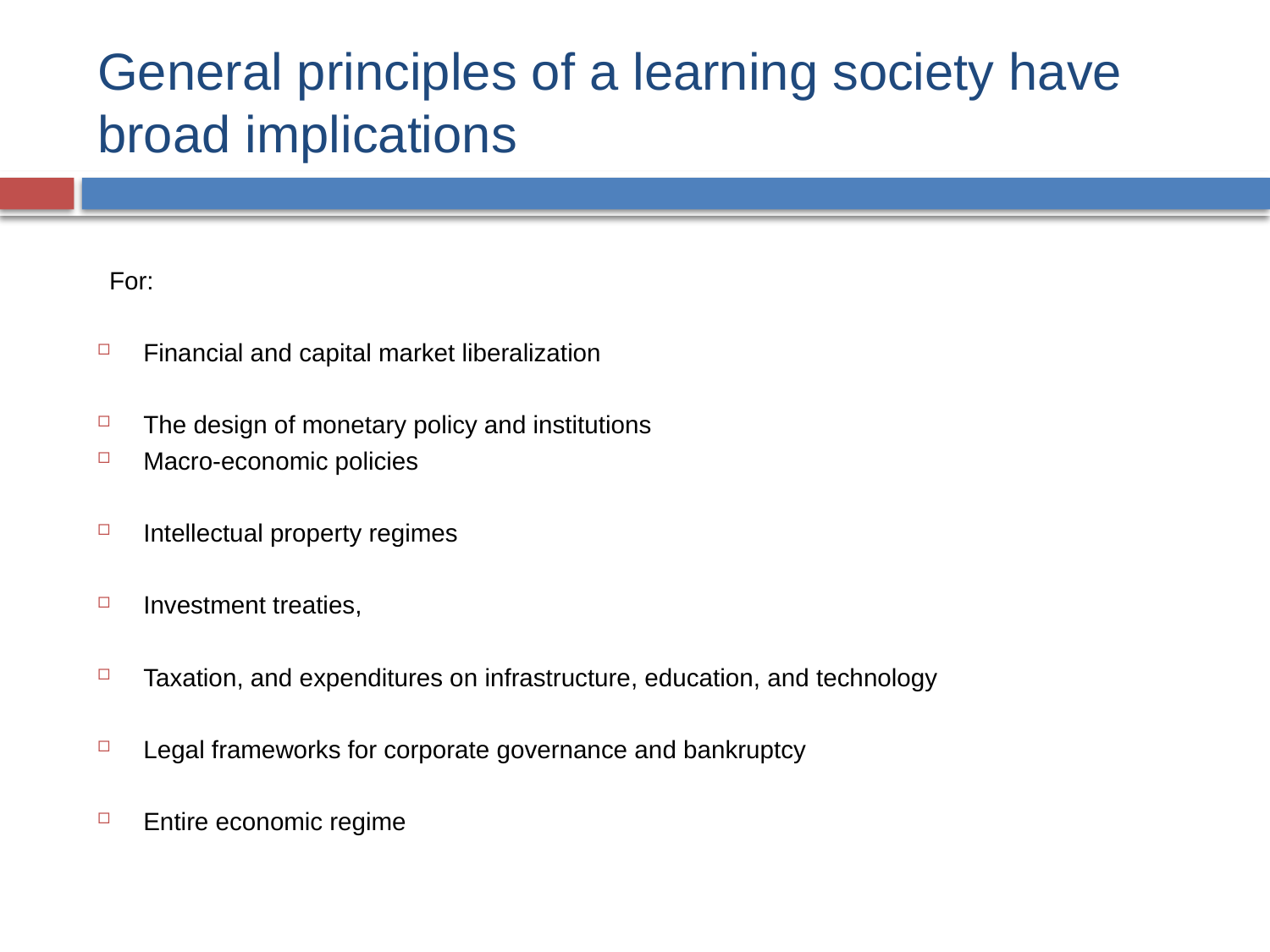

# General principles of a learning society have broad implications

For:

Financial and capital market liberalization

The design of monetary policy and institutions
Macro-economic policies

Intellectual property regimes

Investment treaties,

Taxation, and expenditures on infrastructure, education, and technology

Legal frameworks for corporate governance and bankruptcy

Entire economic regime